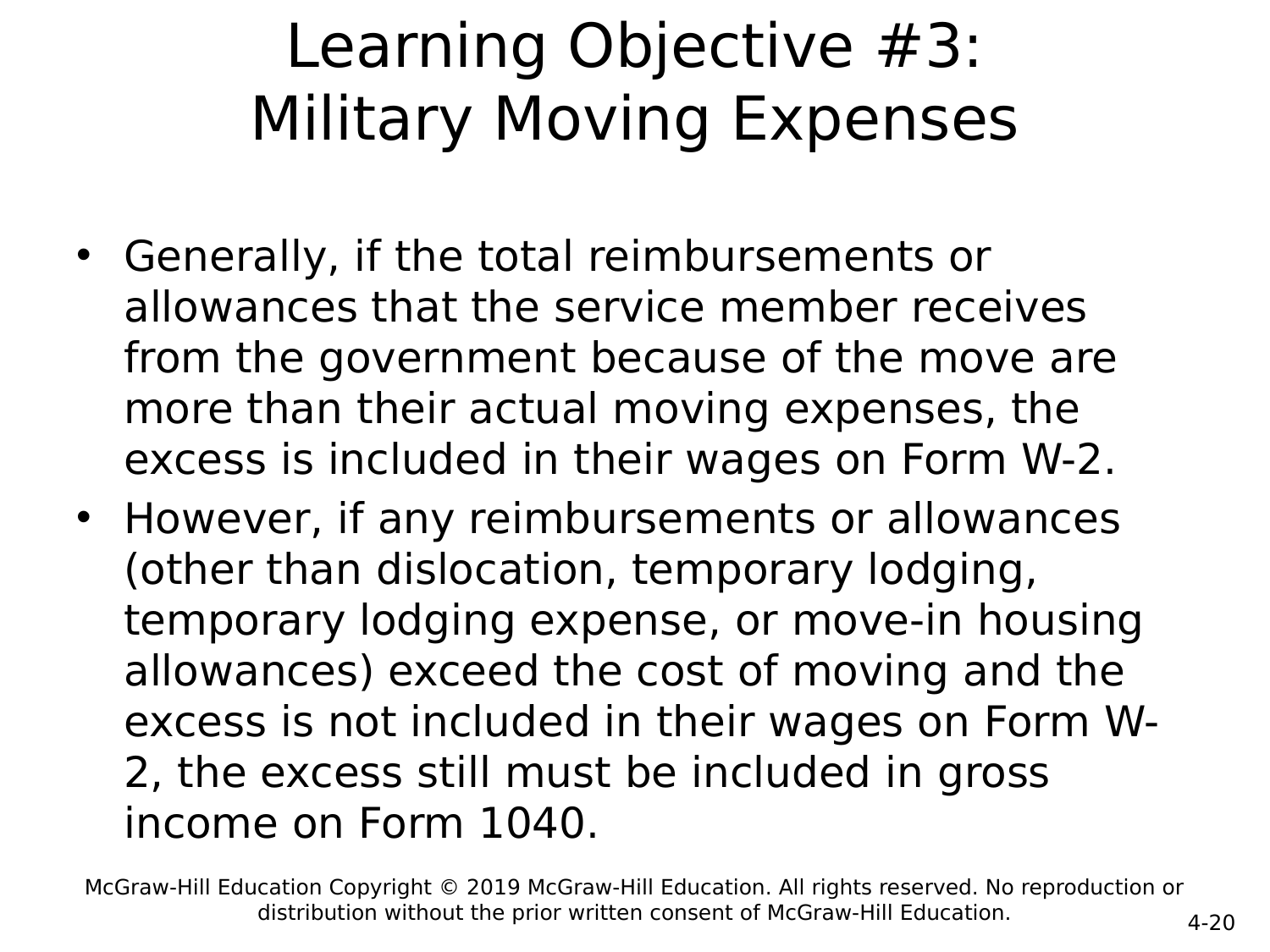

# Learning Objective #3: Military Moving Expenses
Generally, if the total reimbursements or allowances that the service member receives from the government because of the move are more than their actual moving expenses, the excess is included in their wages on Form W-2.
However, if any reimbursements or allowances (other than dislocation, temporary lodging, temporary lodging expense, or move-in housing allowances) exceed the cost of moving and the excess is not included in their wages on Form W-2, the excess still must be included in gross income on Form 1040.
McGraw-Hill Education Copyright © 2019 McGraw-Hill Education. All rights reserved. No reproduction or distribution without the prior written consent of McGraw-Hill Education.
4-20